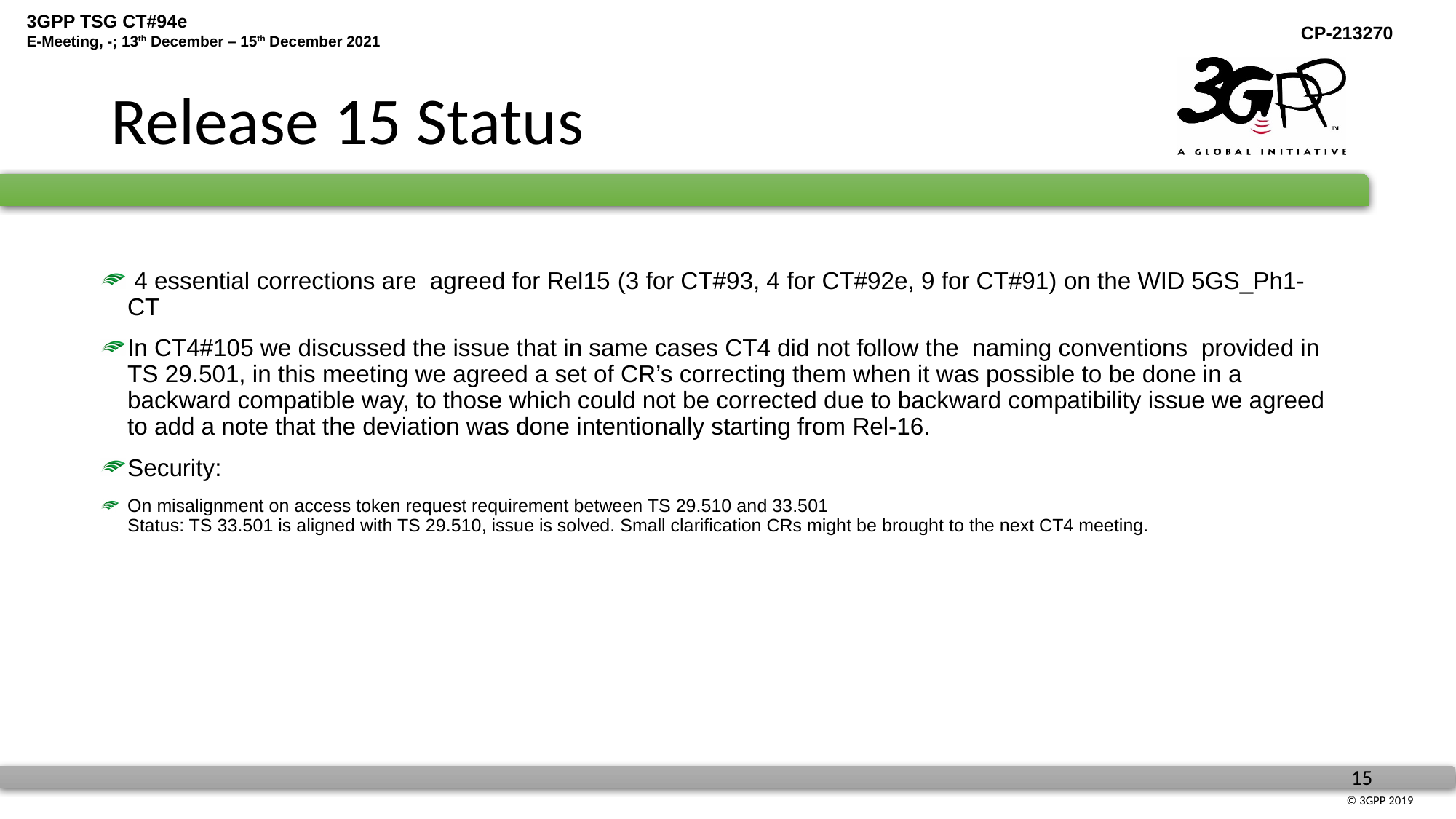

# Release 15 Status
 4 essential corrections are  agreed for Rel15 (3 for CT#93, 4 for CT#92e, 9 for CT#91) on the WID 5GS_Ph1-CT
In CT4#105 we discussed the issue that in same cases CT4 did not follow the  naming conventions  provided in TS 29.501, in this meeting we agreed a set of CR’s correcting them when it was possible to be done in a backward compatible way, to those which could not be corrected due to backward compatibility issue we agreed to add a note that the deviation was done intentionally starting from Rel-16.
Security:
On misalignment on access token request requirement between TS 29.510 and 33.501
Status: TS 33.501 is aligned with TS 29.510, issue is solved. Small clarification CRs might be brought to the next CT4 meeting.